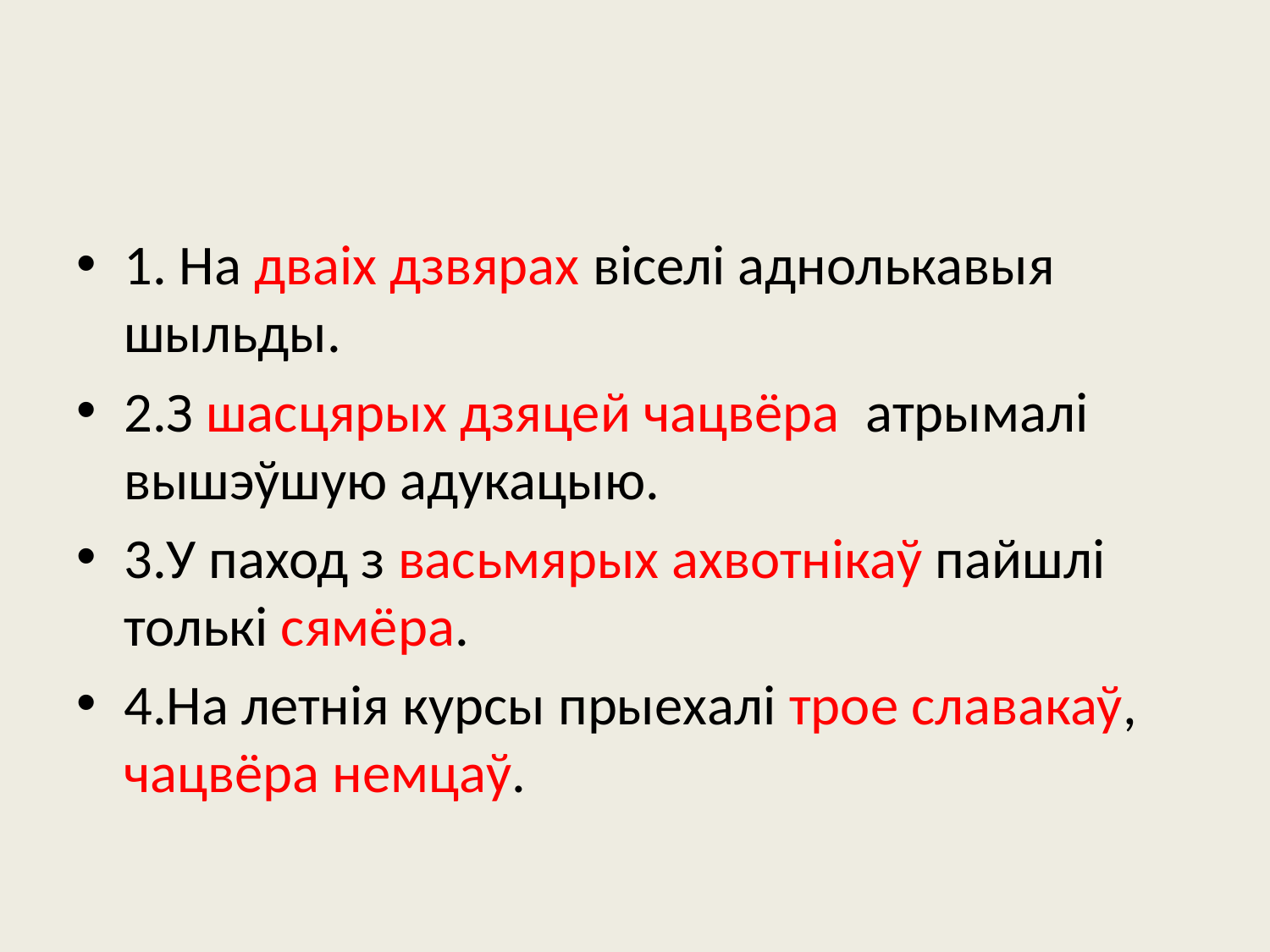

#
1. На дваіх дзвярах віселі аднолькавыя шыльды.
2.З шасцярых дзяцей чацвёра  атрымалі вышэўшую адукацыю.
3.У паход з васьмярых ахвотнікаў пайшлі толькі сямёра.
4.На летнія курсы прыехалі трое славакаў, чацвёра немцаў.